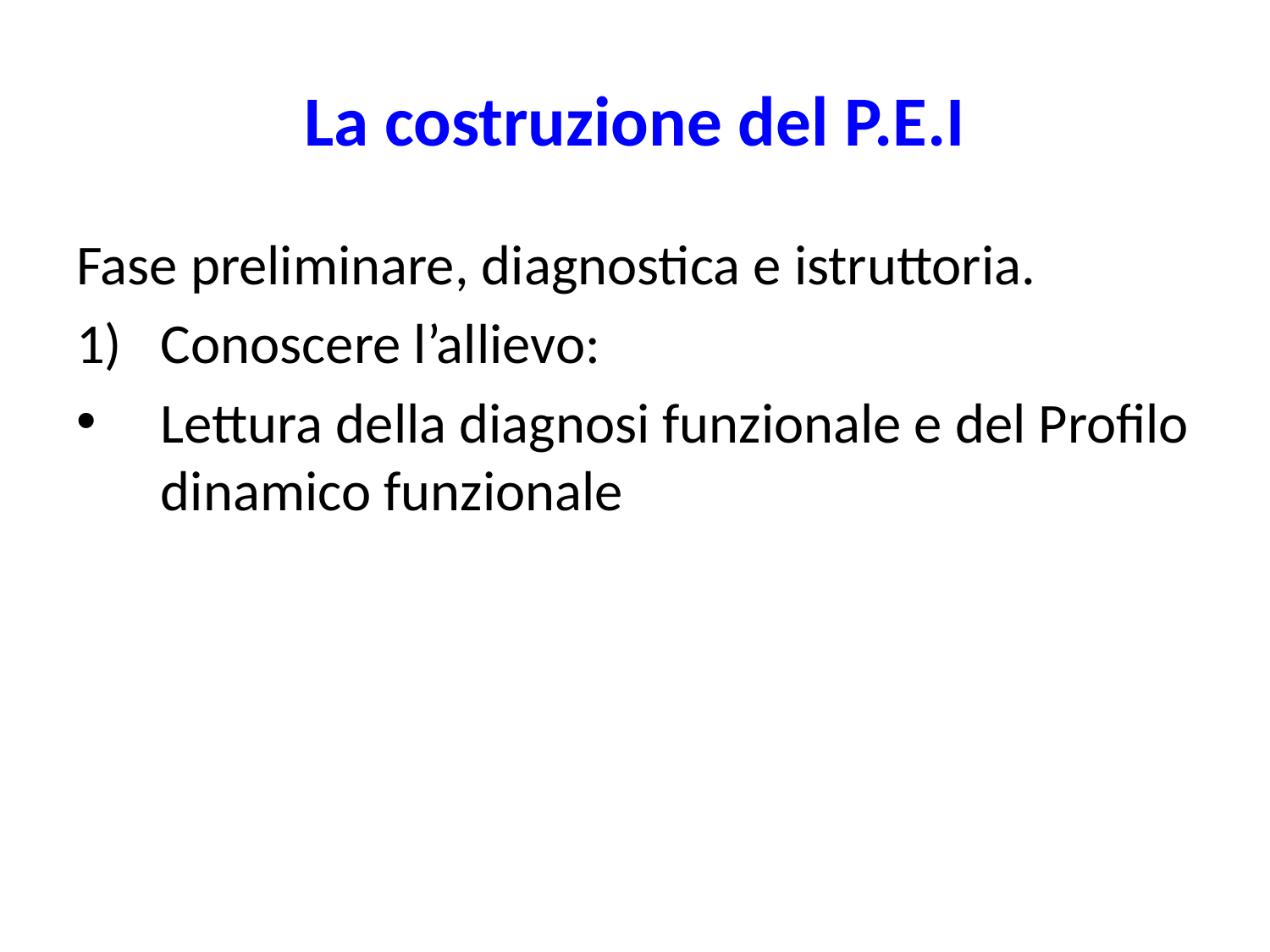

# La costruzione del P.E.I
Fase preliminare, diagnostica e istruttoria.
Conoscere l’allievo:
Lettura della diagnosi funzionale e del Profilo dinamico funzionale